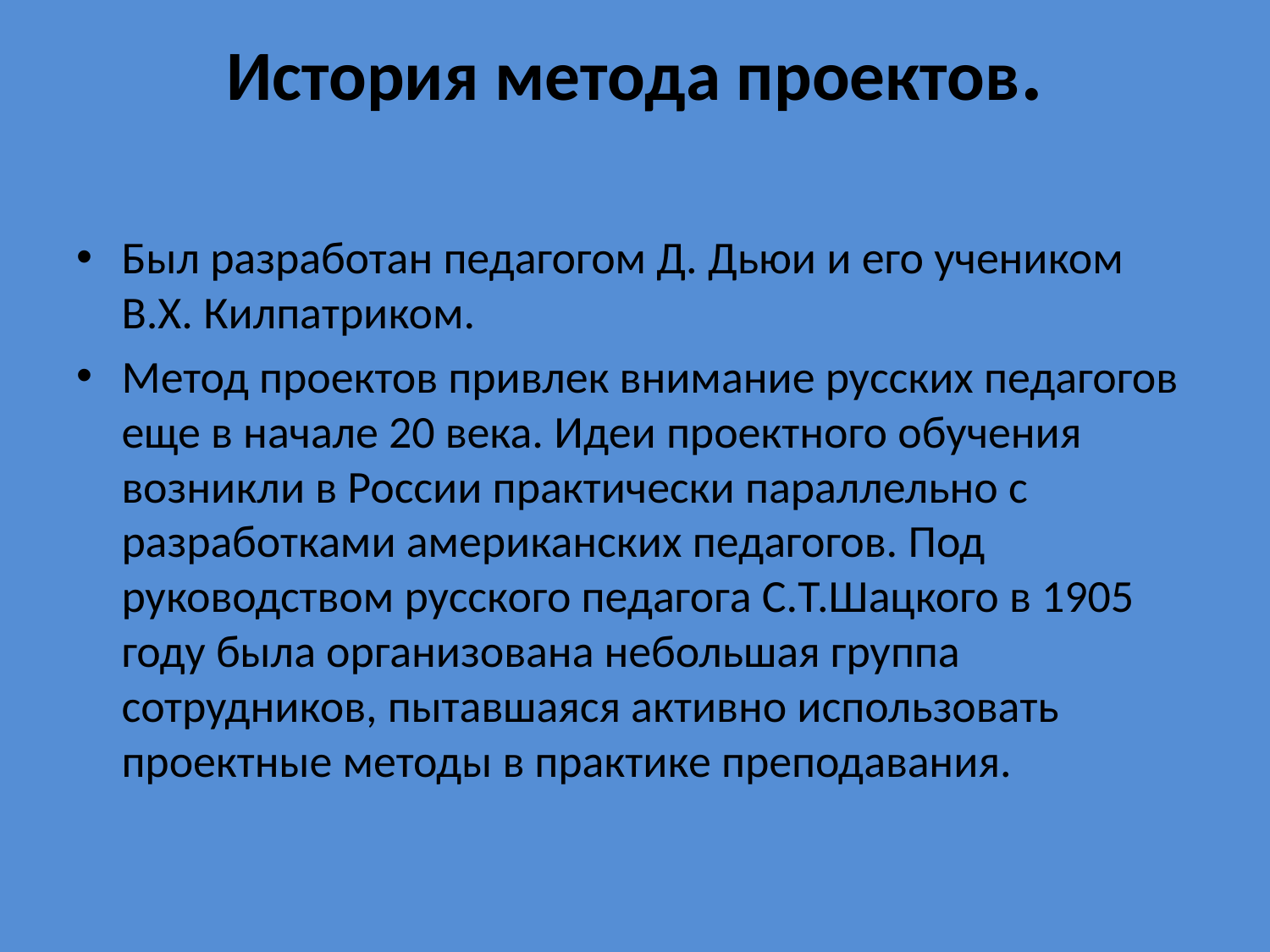

# История метода проектов.
Был разработан педагогом Д. Дьюи и его учеником  В.Х. Килпатриком.
Метод проектов привлек внимание русских педагогов еще в начале 20 века. Идеи проектного обучения возникли в России практически параллельно с разработками американских педагогов. Под руководством русского педагога С.Т.Шацкого в 1905 году была организована небольшая группа сотрудников, пытавшаяся активно использовать проектные методы в практике преподавания.